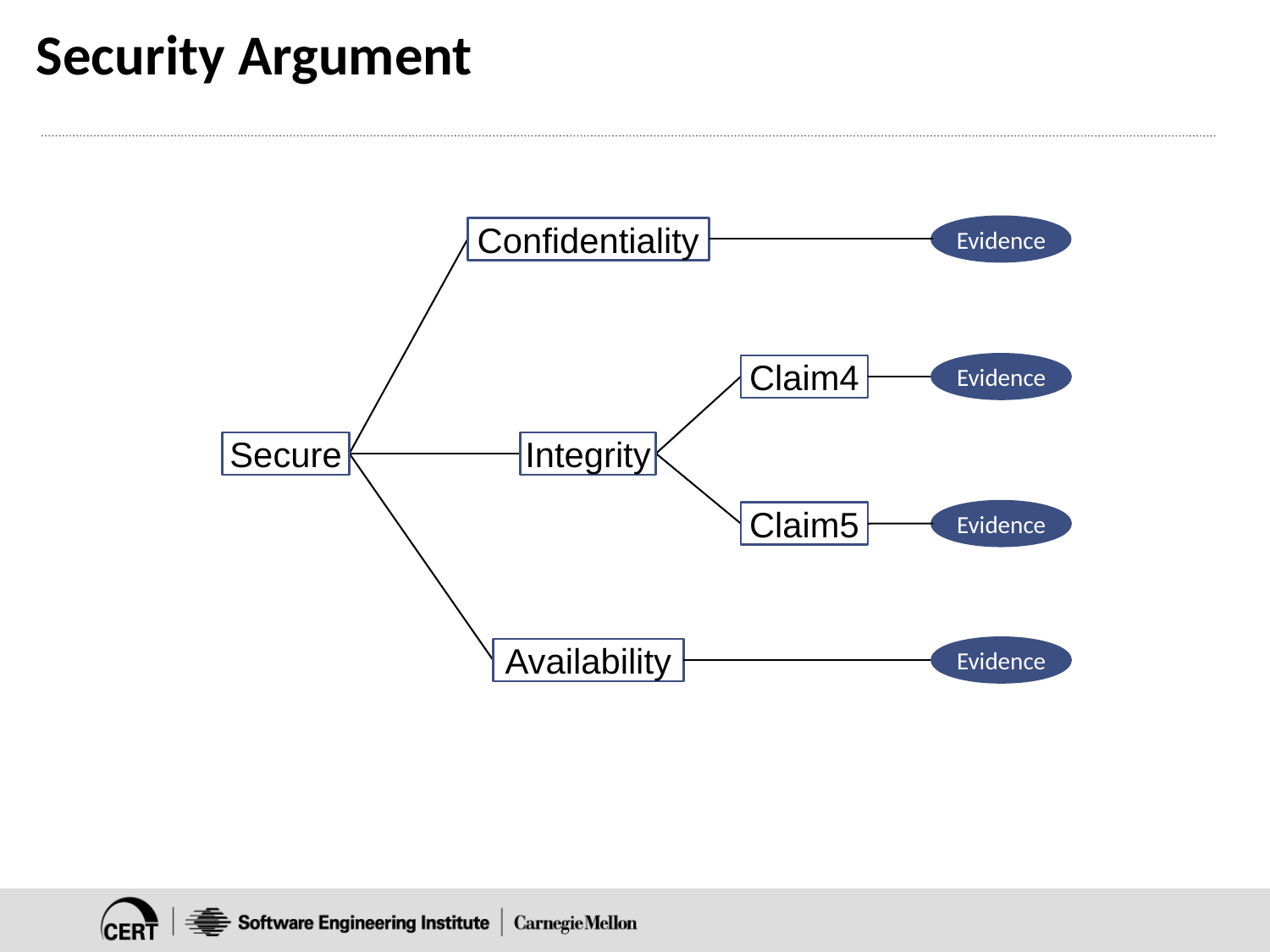

# Security Argument
Confidentiality
Evidence
Claim4
Evidence
Claim5
Evidence
Integrity
Availability
Evidence
Secure